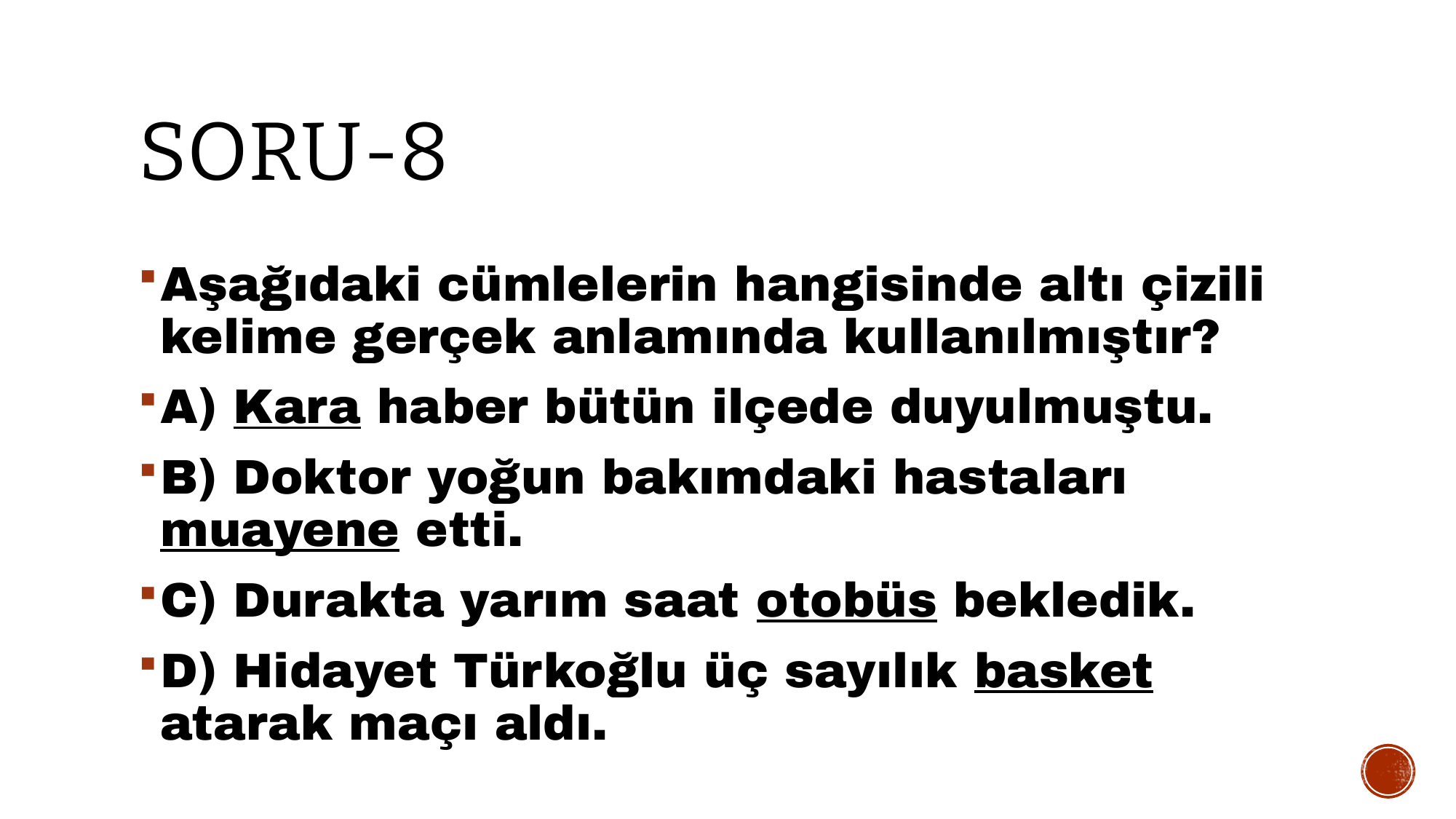

# Soru-8
Aşağıdaki cümlelerin hangisinde altı çizili kelime gerçek anlamında kullanılmıştır?
A) Kara haber bütün ilçede duyulmuştu.
B) Doktor yoğun bakımdaki hastaları muayene etti.
C) Durakta yarım saat otobüs bekledik.
D) Hidayet Türkoğlu üç sayılık basket atarak maçı aldı.